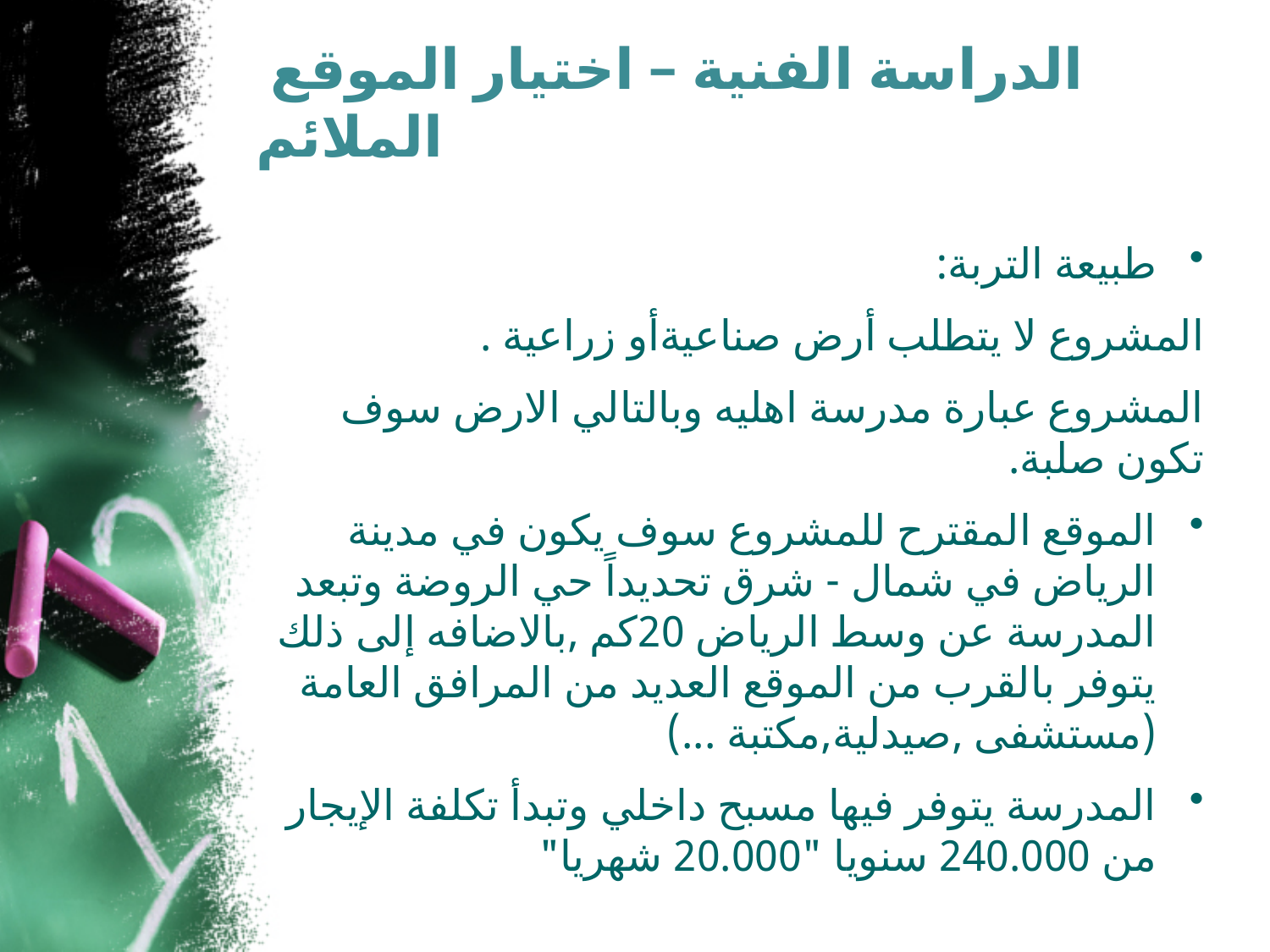

# الدراسة الفنية – اختيار الموقع الملائم
طبيعة التربة:
المشروع لا يتطلب أرض صناعيةأو زراعية .
المشروع عبارة مدرسة اهليه وبالتالي الارض سوف تكون صلبة.
الموقع المقترح للمشروع سوف يكون في مدينة الرياض في شمال - شرق تحديداً حي الروضة وتبعد المدرسة عن وسط الرياض 20كم ,بالاضافه إلى ذلك يتوفر بالقرب من الموقع العديد من المرافق العامة (مستشفى ,صيدلية,مكتبة ...)
المدرسة يتوفر فيها مسبح داخلي وتبدأ تكلفة الإيجار من 240.000 سنويا "20.000 شهريا"